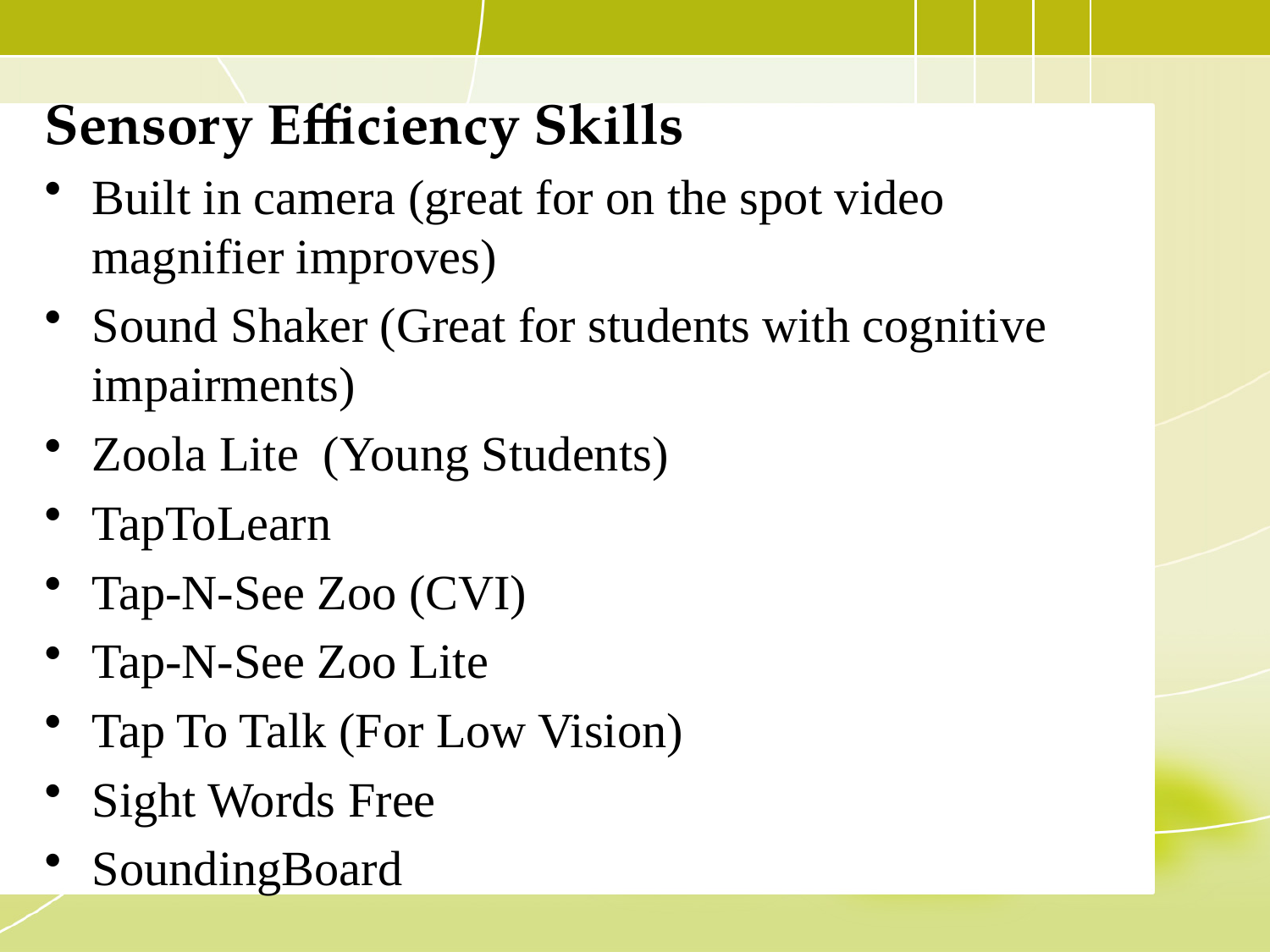

# Sensory Efficiency Skills
Built in camera (great for on the spot video magnifier improves)
Sound Shaker (Great for students with cognitive impairments)
Zoola Lite  (Young Students)
TapToLearn
Tap-N-See Zoo (CVI)
Tap-N-See Zoo Lite
Tap To Talk (For Low Vision)
Sight Words Free
SoundingBoard